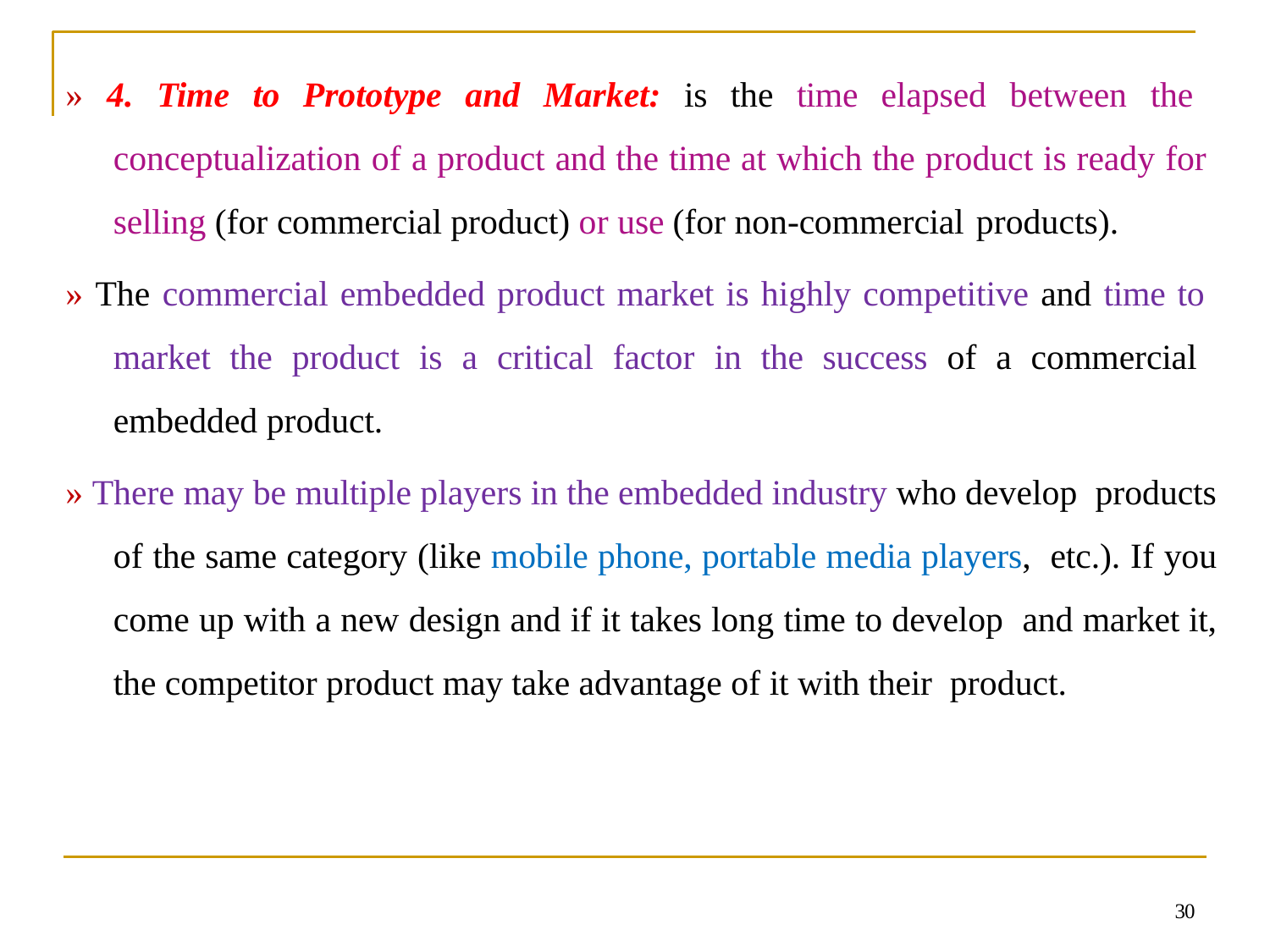

» 4. Time to Prototype and Market: is the time elapsed between the  conceptualization of a product and the time at which the product is ready for  selling (for commercial product) or use (for non-commercial products).
» The commercial embedded product market is highly competitive and time to  market the product is a critical factor in the success of a commercial  embedded product.
» There may be multiple players in the embedded industry who develop  products of the same category (like mobile phone, portable media players,  etc.). If you come up with a new design and if it takes long time to develop  and market it, the competitor product may take advantage of it with their  product.
30